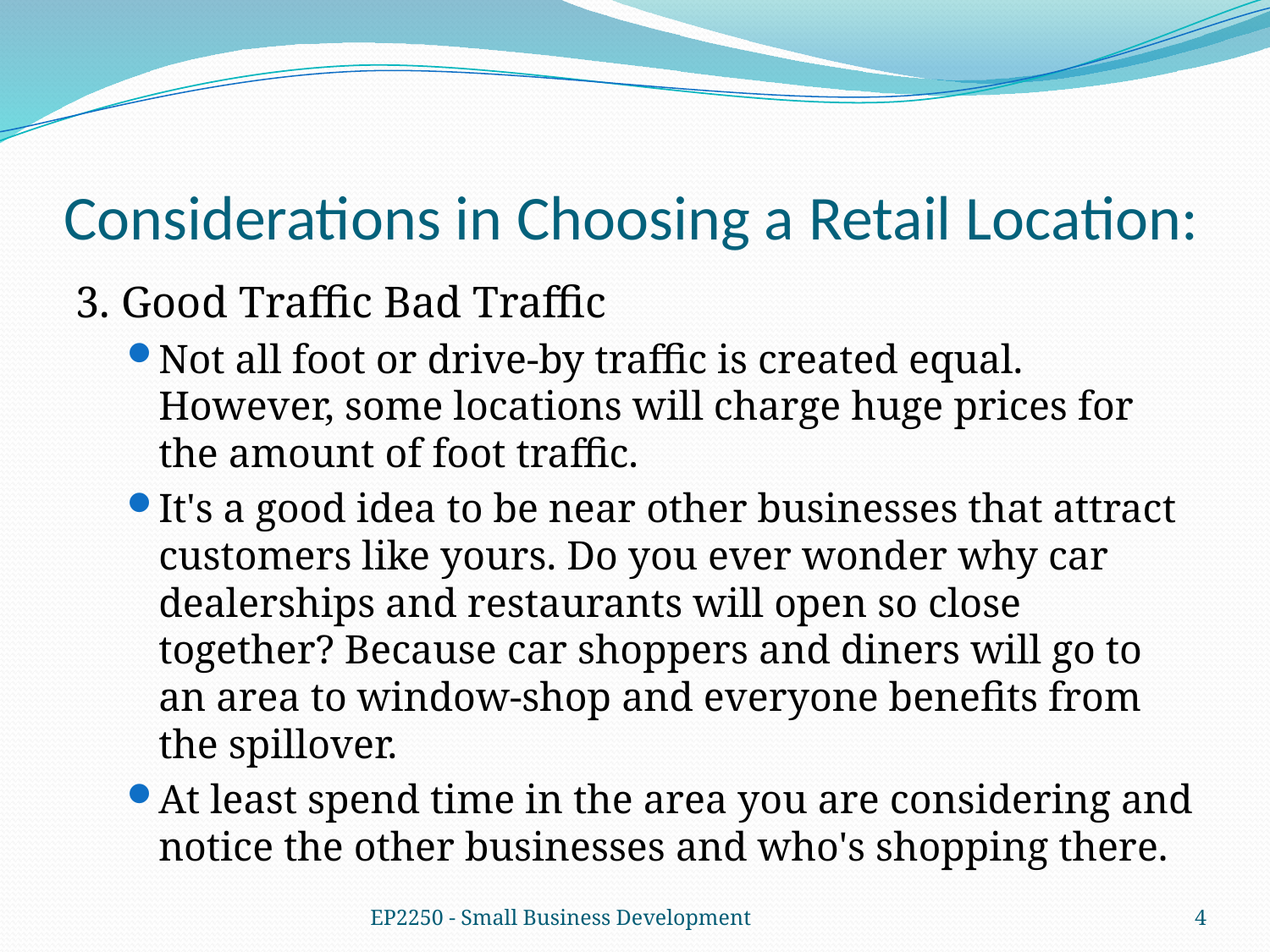

# Considerations in Choosing a Retail Location:
3. Good Traffic Bad Traffic
Not all foot or drive-by traffic is created equal. However, some locations will charge huge prices for the amount of foot traffic.
It's a good idea to be near other businesses that attract customers like yours. Do you ever wonder why car dealerships and restaurants will open so close together? Because car shoppers and diners will go to an area to window-shop and everyone benefits from the spillover.
At least spend time in the area you are considering and notice the other businesses and who's shopping there.

EP2250 - Small Business Development
4